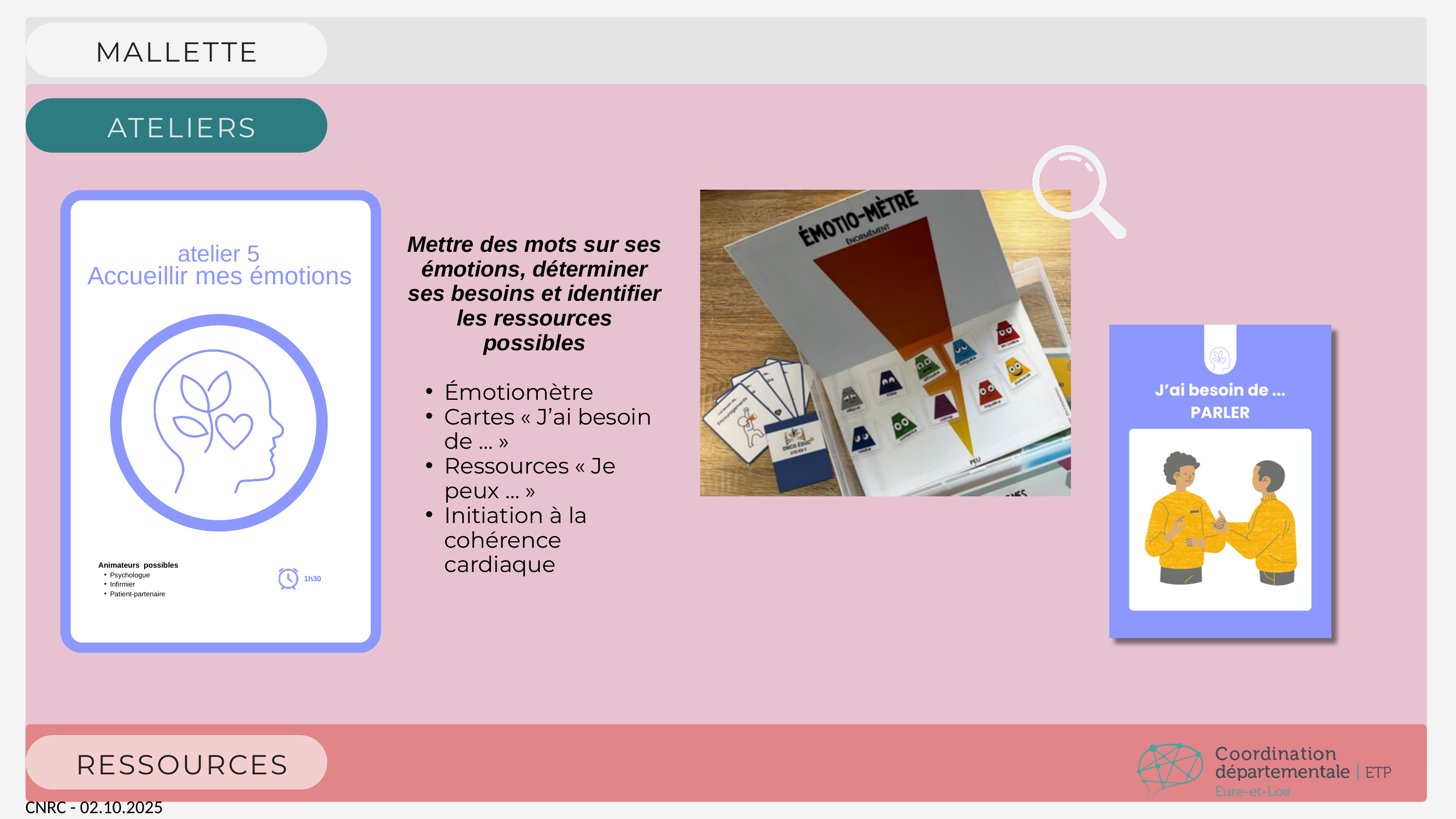

MALLETTE

ATELIERS

atelier 5
Accueillir mes émotions

Animateurs  possibles
Psychologue
Infirmier
Patient-partenaire

1h30

Mettre des mots sur ses émotions, déterminer ses besoins et identifier les ressources possibles

Émotiomètre
Cartes « J’ai besoin de … »
Ressources « Je peux … »
Initiation à la cohérence cardiaque

RESSOURCES

CNRC - 02.10.2025